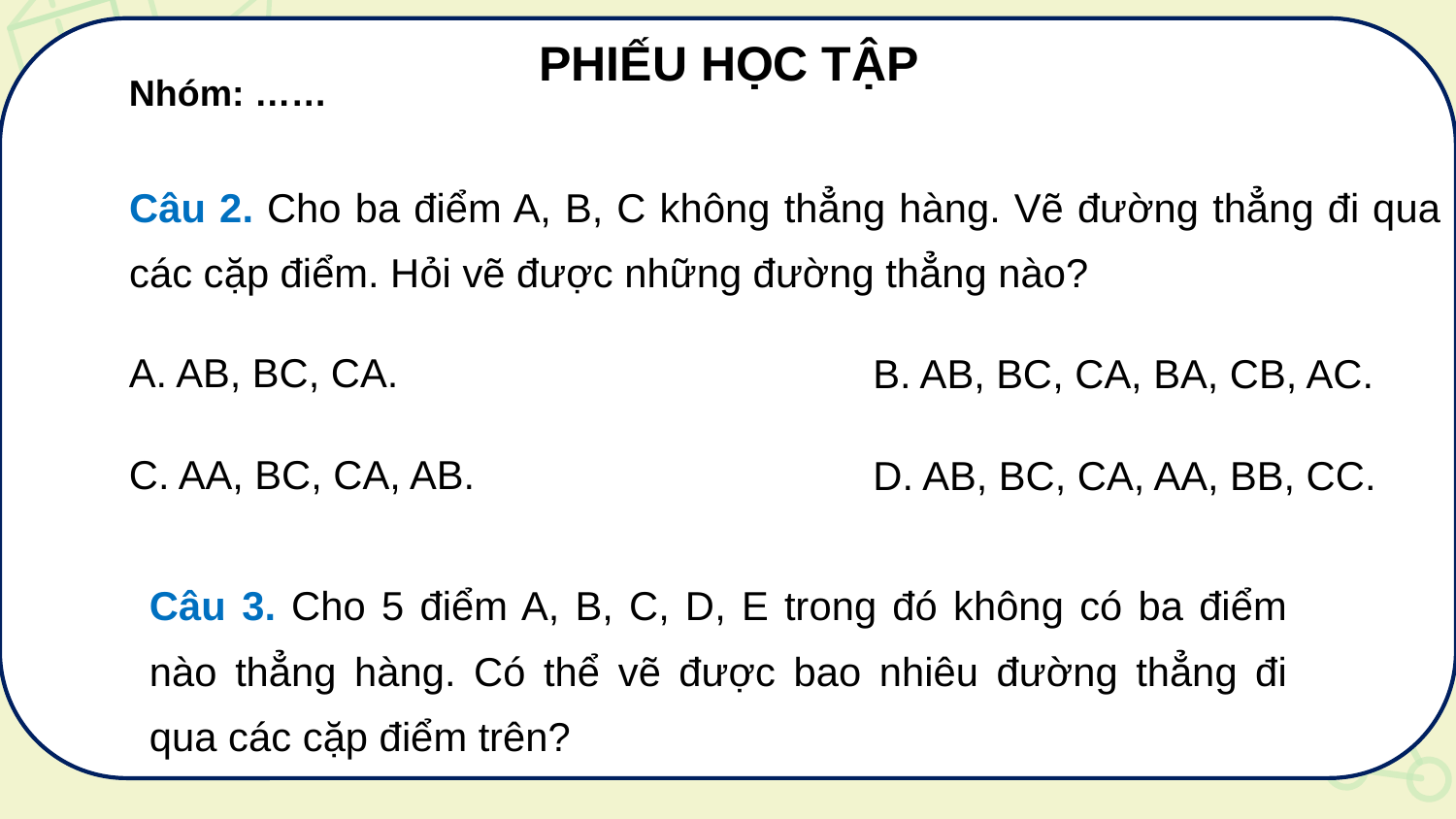

PHIẾU HỌC TẬP
Nhóm: ……
Câu 2. Cho ba điểm A, B, C không thẳng hàng. Vẽ đường thẳng đi qua các cặp điểm. Hỏi vẽ được những đường thẳng nào?

A. AB, BC, CA.
B. AB, BC, CA, BA, CB, AC.

C. AA, BC, CA, AB.
D. AB, BC, CA, AA, BB, CC.

Câu 3. Cho 5 điểm A, B, C, D, E trong đó không có ba điểm nào thẳng hàng. Có thể vẽ được bao nhiêu đường thẳng đi qua các cặp điểm trên?